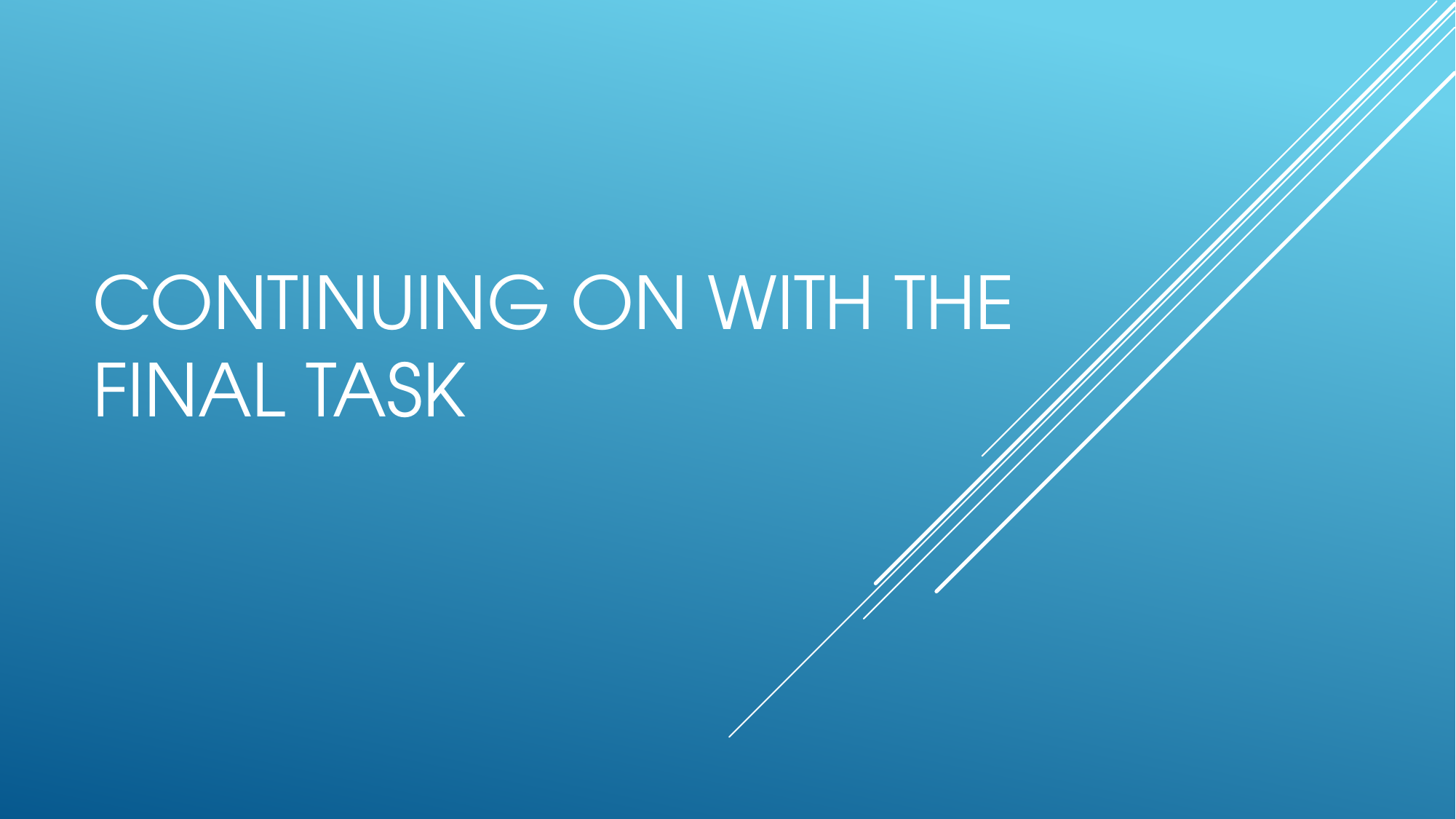

# Continuing on with the final task